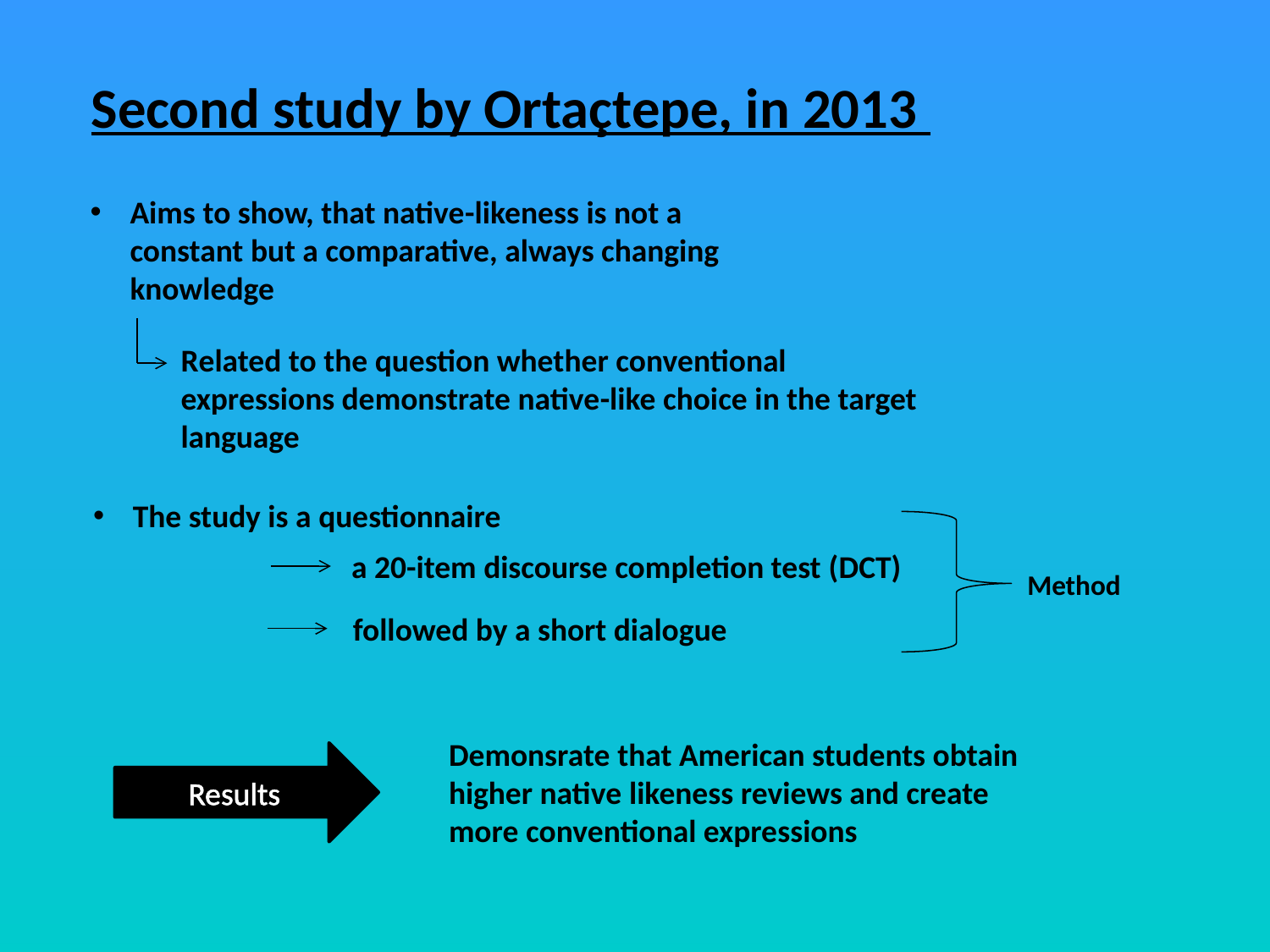

Second study by Ortaçtepe, in 2013
Aims to show, that native-likeness is not a constant but a comparative, always changing knowledge
Related to the question whether conventional expressions demonstrate native-like choice in the target language
The study is a questionnaire

a 20-item discourse completion test (DCT)
Method
followed by a short dialogue
Demonsrate that American students obtain higher native likeness reviews and create more conventional expressions
Results